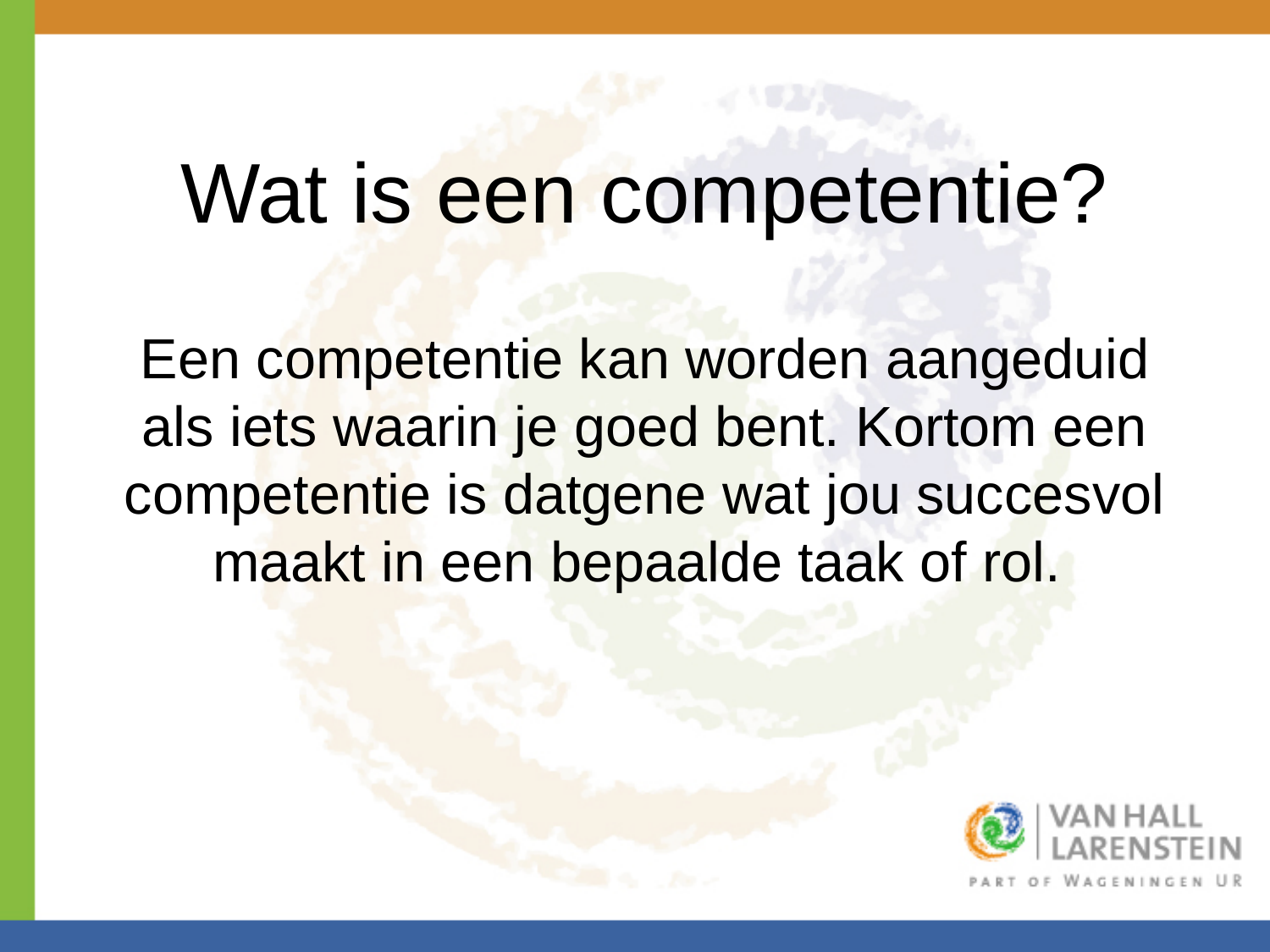

Wat is een competentie?
Een competentie kan worden aangeduid als iets waarin je goed bent. Kortom een competentie is datgene wat jou succesvol maakt in een bepaalde taak of rol.